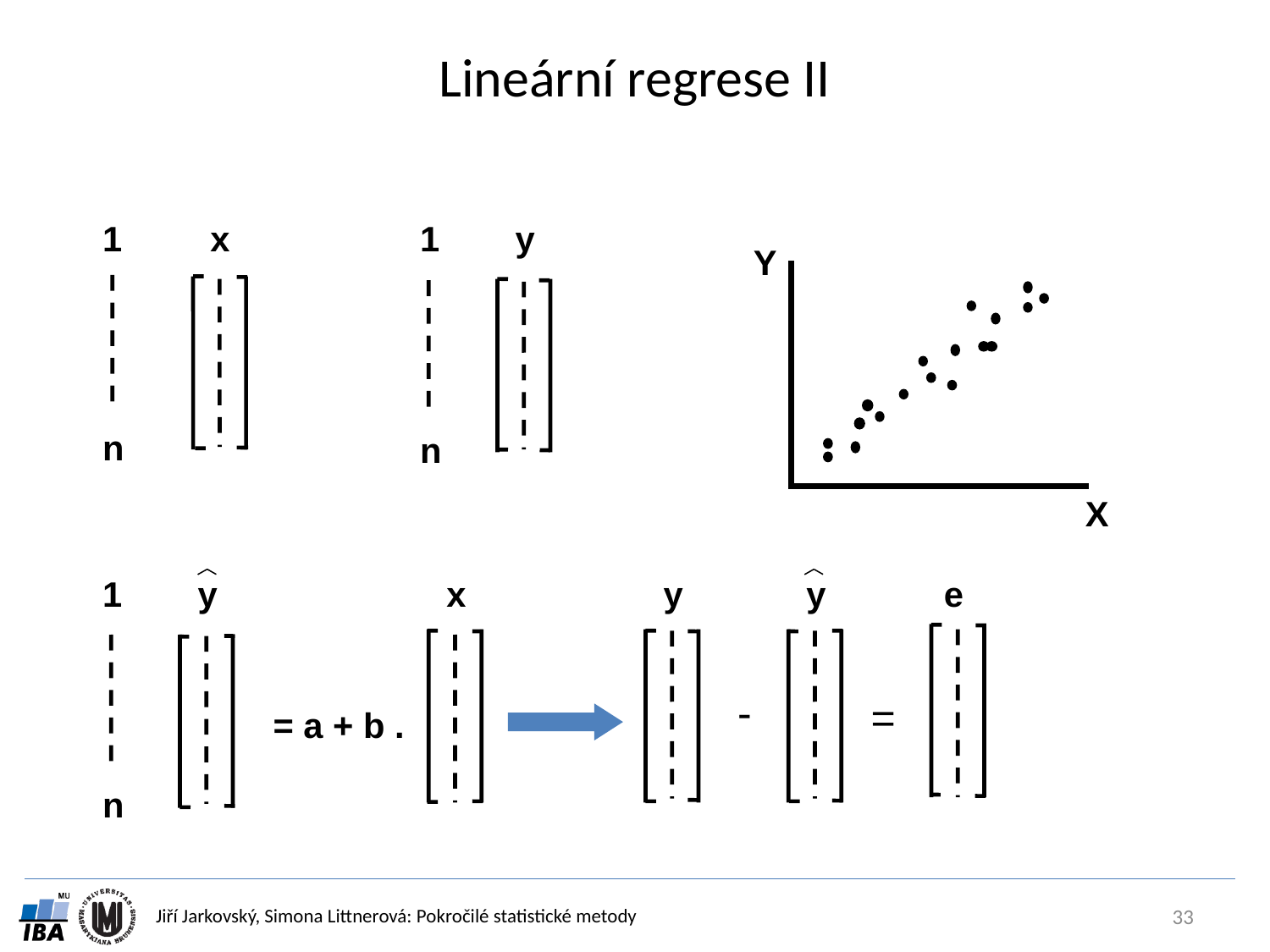

# Lineární regrese II
1
x
1
y
Y

n
n

X
1
y
x
y
y
e

-
=
= a + b .

n

33